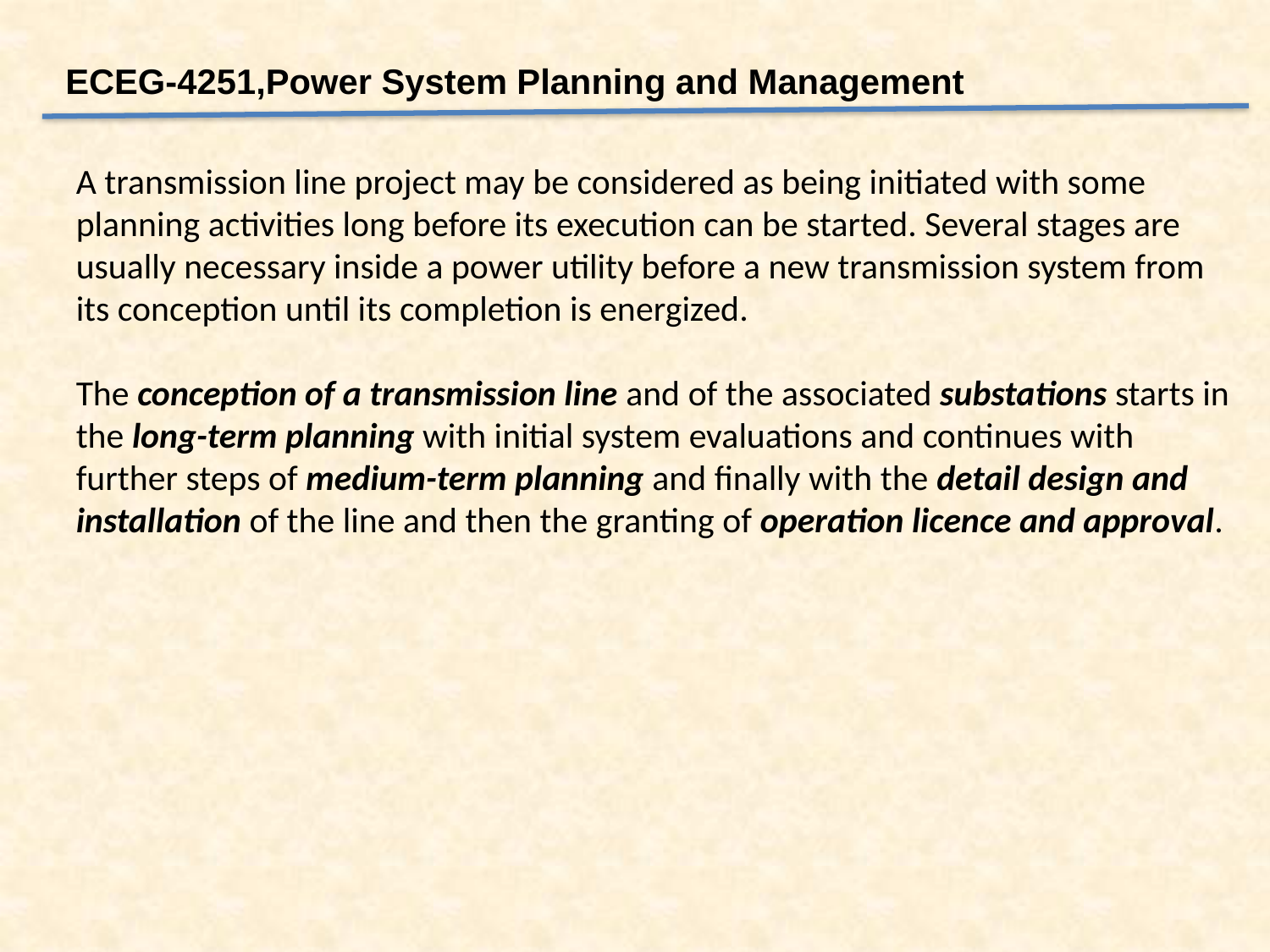

ECEG-4251,Power System Planning and Management
A transmission line project may be considered as being initiated with some planning activities long before its execution can be started. Several stages are usually necessary inside a power utility before a new transmission system from its conception until its completion is energized.

The conception of a transmission line and of the associated substations starts in the long-term planning with initial system evaluations and continues with further steps of medium-term planning and finally with the detail design and installation of the line and then the granting of operation licence and approval.